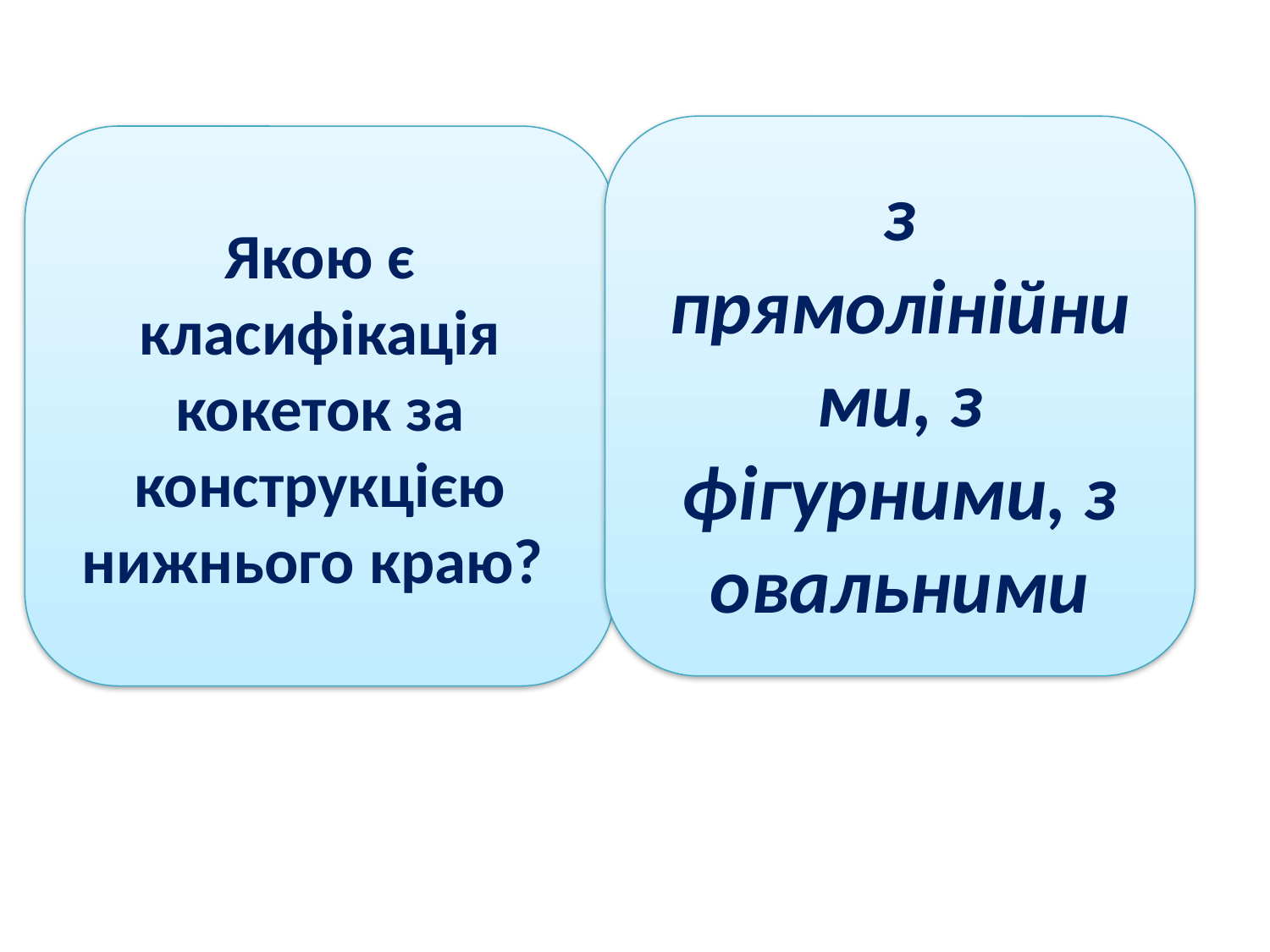

з прямолінійними, з фігурними, з овальними
Якою є класифікація кокеток за конструкцією нижнього краю?